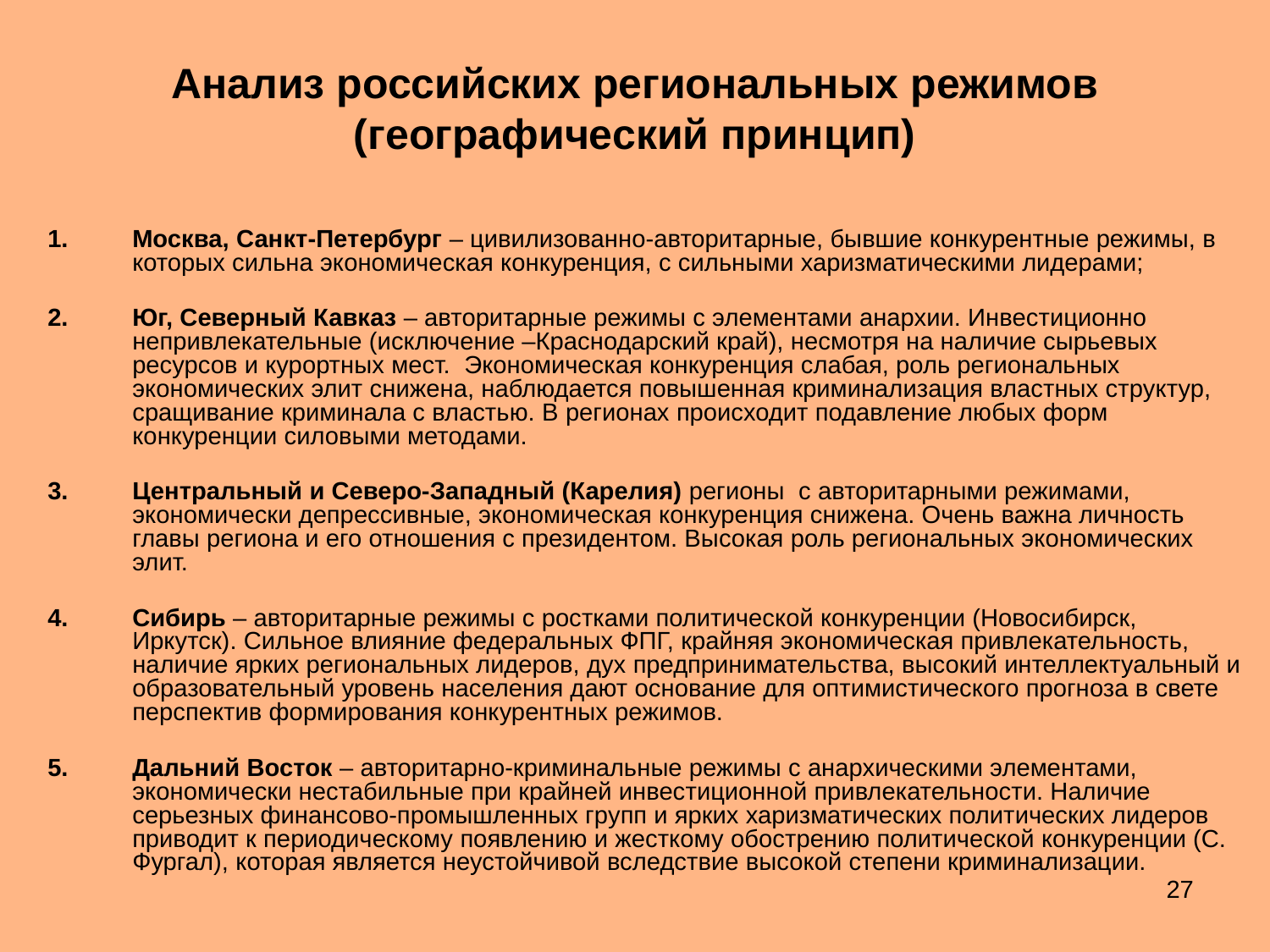

# Анализ российских региональных режимов (географический принцип)
Москва, Санкт-Петербург – цивилизованно-авторитарные, бывшие конкурентные режимы, в которых сильна экономическая конкуренция, с сильными харизматическими лидерами;
Юг, Северный Кавказ – авторитарные режимы с элементами анархии. Инвестиционно непривлекательные (исключение –Краснодарский край), несмотря на наличие сырьевых ресурсов и курортных мест.  Экономическая конкуренция слабая, роль региональных экономических элит снижена, наблюдается повышенная криминализация властных структур, сращивание криминала с властью. В регионах происходит подавление любых форм конкуренции силовыми методами.
Центральный и Северо-Западный (Карелия) регионы  с авторитарными режимами, экономически депрессивные, экономическая конкуренция снижена. Очень важна личность главы региона и его отношения с президентом. Высокая роль региональных экономических элит.
Сибирь – авторитарные режимы с ростками политической конкуренции (Новосибирск, Иркутск). Сильное влияние федеральных ФПГ, крайняя экономическая привлекательность, наличие ярких региональных лидеров, дух предпринимательства, высокий интеллектуальный и образовательный уровень населения дают основание для оптимистического прогноза в свете перспектив формирования конкурентных режимов.
Дальний Восток – авторитарно-криминальные режимы с анархическими элементами, экономически нестабильные при крайней инвестиционной привлекательности. Наличие серьезных финансово-промышленных групп и ярких харизматических политических лидеров приводит к периодическому появлению и жесткому обострению политической конкуренции (С. Фургал), которая является неустойчивой вследствие высокой степени криминализации.
27